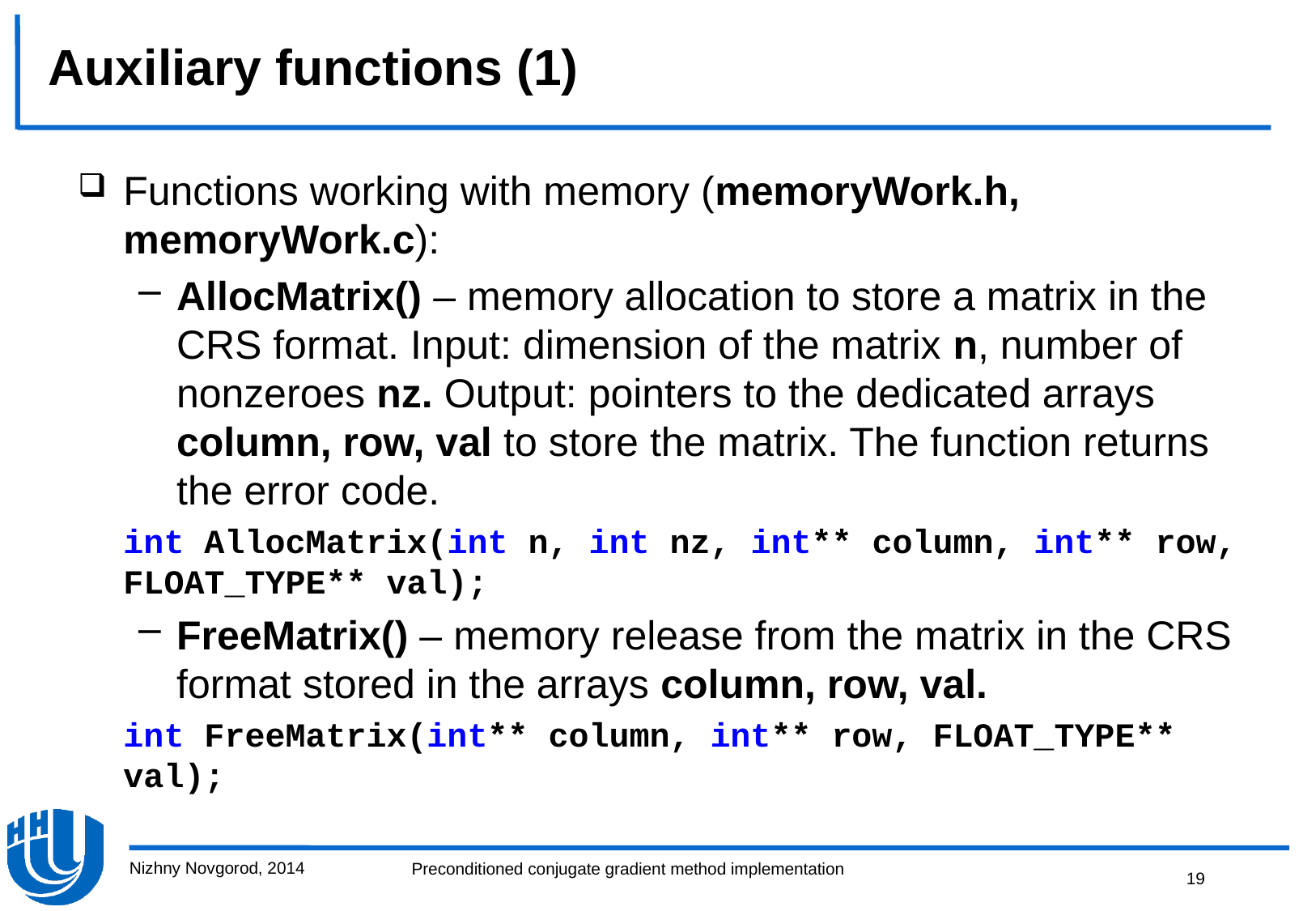

# Auxiliary functions (1)
Functions working with memory (memoryWork.h, memoryWork.с):
AllocMatrix() – memory allocation to store a matrix in the CRS format. Input: dimension of the matrix n, number of nonzeroes nz. Output: pointers to the dedicated arrays column, row, val to store the matrix. The function returns the error code.
	int AllocMatrix(int n, int nz, int** column, int** row, FLOAT_TYPE** val);
FreeMatrix() – memory release from the matrix in the CRS format stored in the arrays column, row, val.
	int FreeMatrix(int** column, int** row, FLOAT_TYPE** val);

Nizhny Novgorod, 2014
19
Preconditioned conjugate gradient method implementation